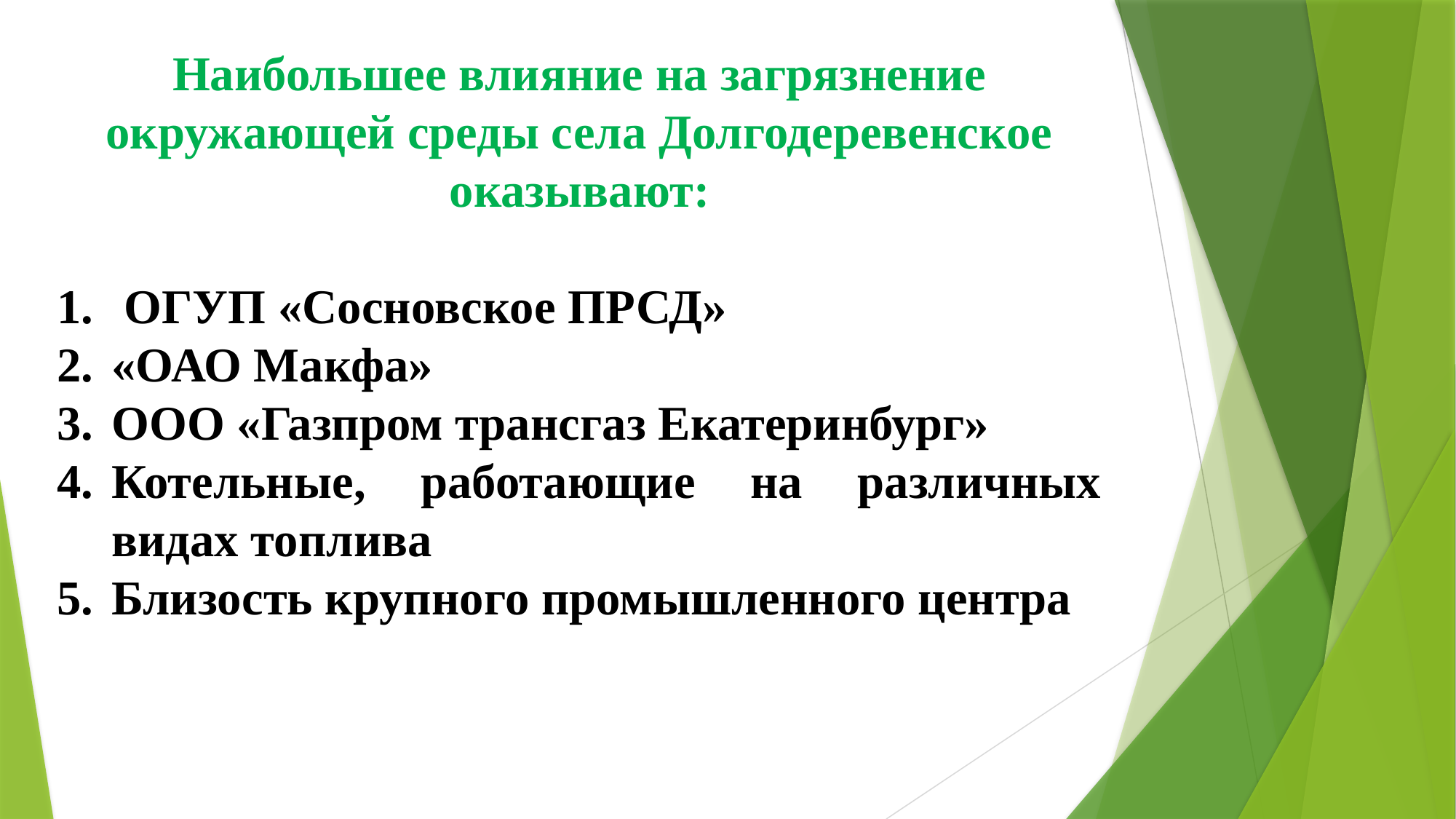

Наибольшее влияние на загрязнение окружающей среды села Долгодеревенское оказывают:

 ОГУП «Сосновское ПРСД»
«ОАО Макфа»
ООО «Газпром трансгаз Екатеринбург»
Котельные, работающие на различных видах топлива
Близость крупного промышленного центра